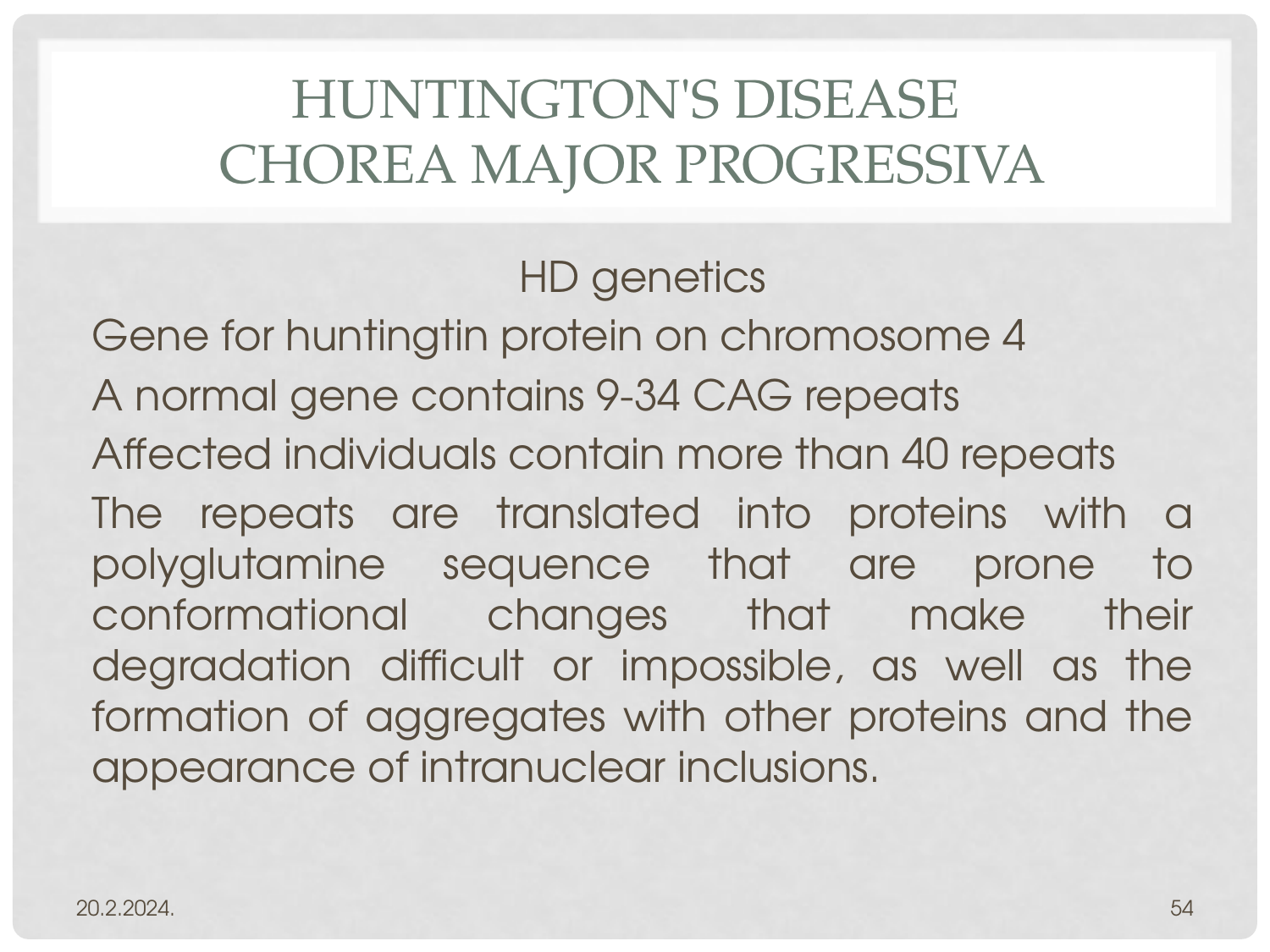

# HUNTINGTON'S DISEASE Chorea major progressiva
HD genetics
Gene for huntingtin protein on chromosome 4
A normal gene contains 9-34 CAG repeats
Affected individuals contain more than 40 repeats
The repeats are translated into proteins with a polyglutamine sequence that are prone to conformational changes that make their degradation difficult or impossible, as well as the formation of aggregates with other proteins and the appearance of intranuclear inclusions.
20.2.2024.
54